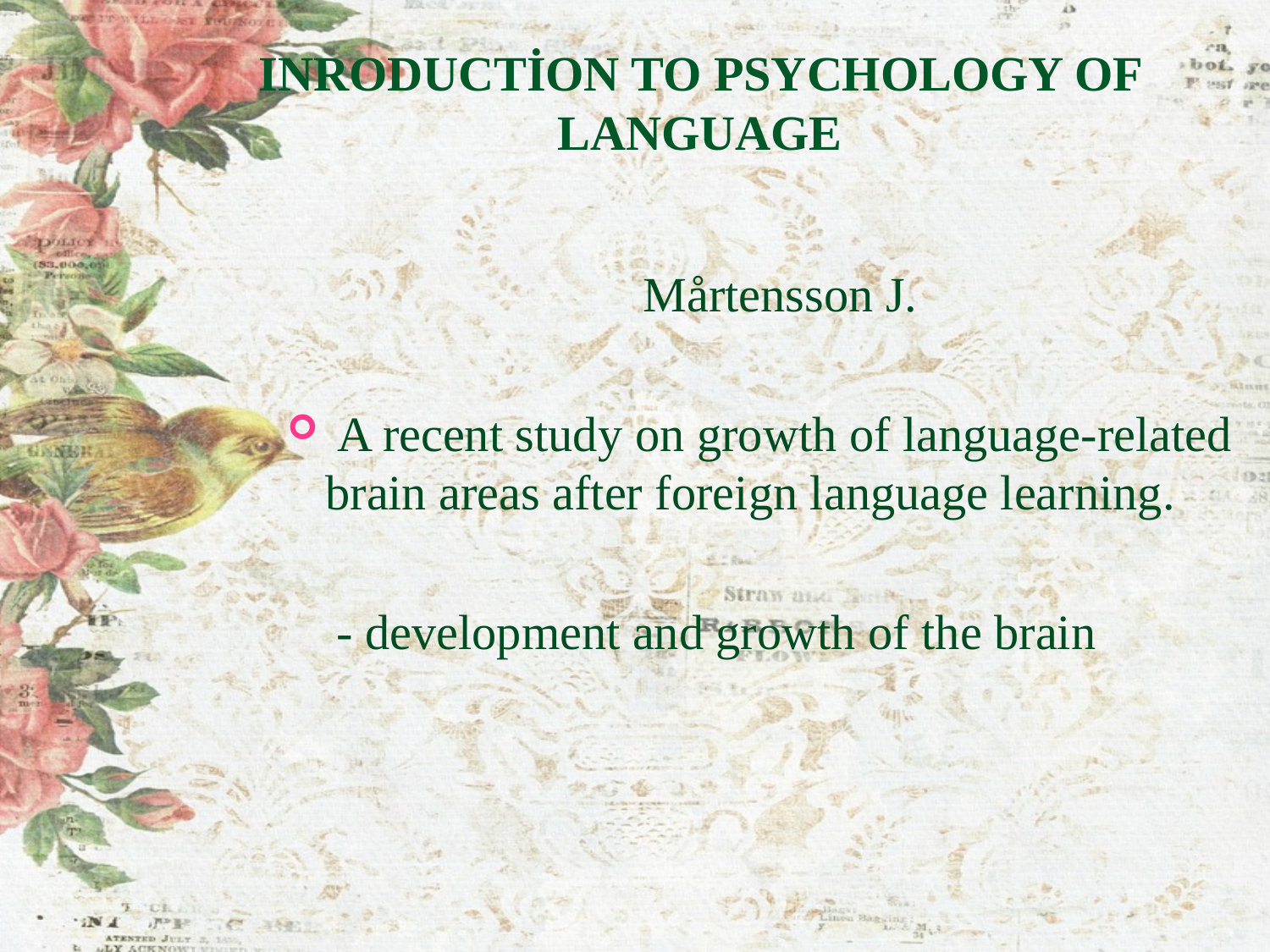

# Inroduction to psychology of language
 Mårtensson J.

 A recent study on growth of language-related brain areas after foreign language learning.

    - development and growth of the brain